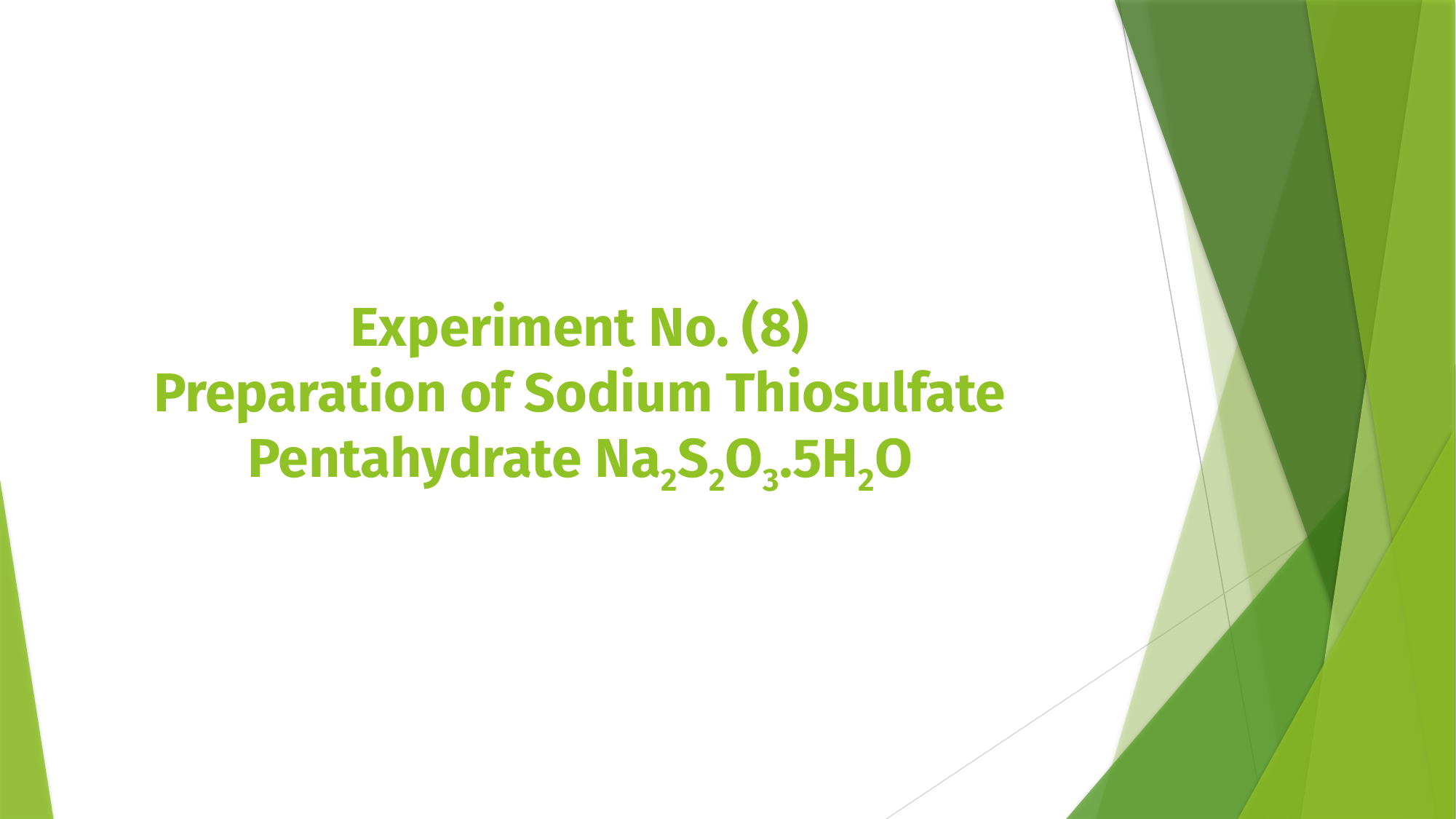

# Experiment No. (8) Preparation of Sodium Thiosulfate Pentahydrate Na2S2O3.5H2O